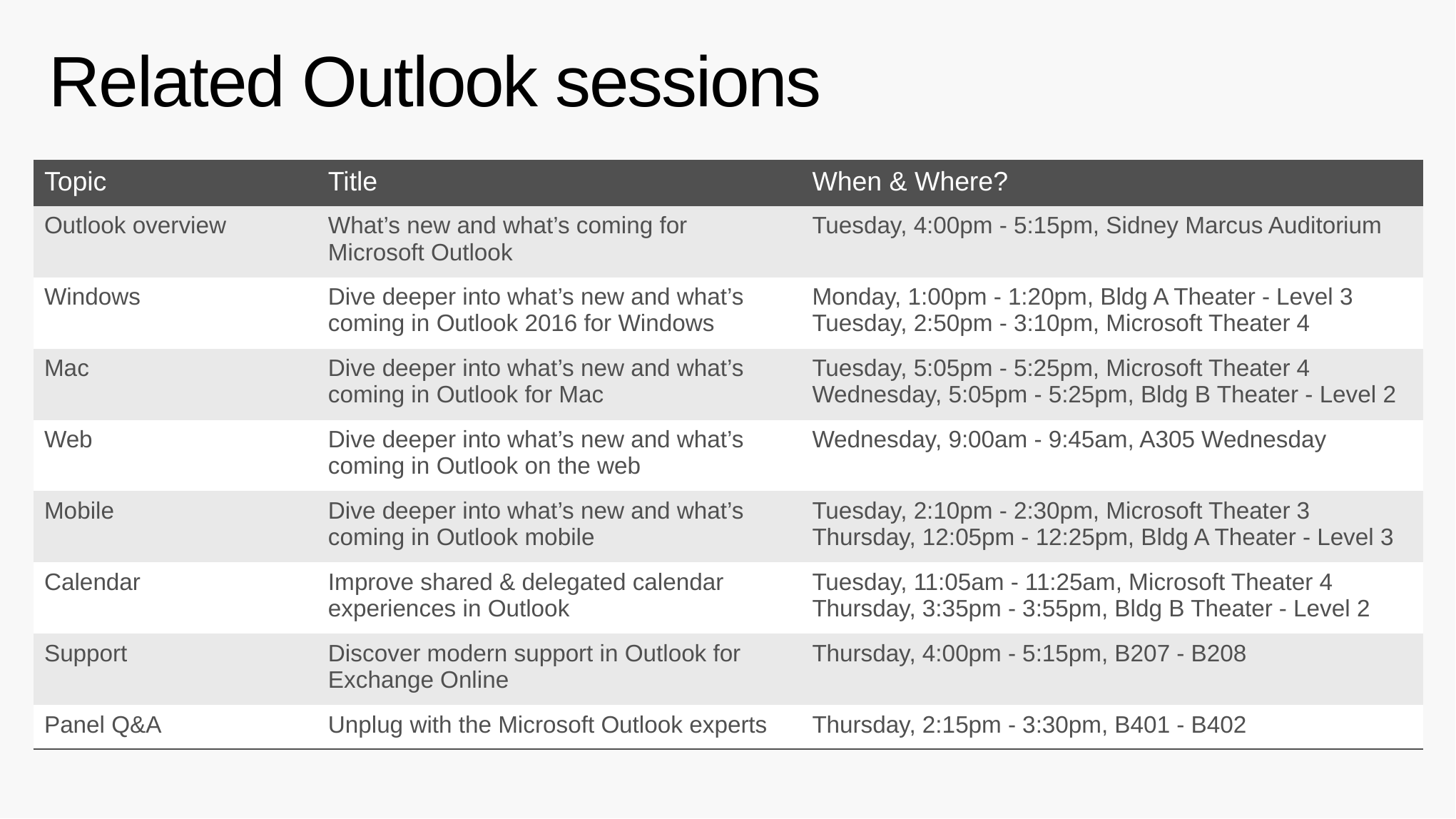

# Related Outlook sessions
| Topic | Title | When & Where? |
| --- | --- | --- |
| Outlook overview | What’s new and what’s coming for Microsoft Outlook | Tuesday, 4:00pm - 5:15pm, Sidney Marcus Auditorium |
| Windows | Dive deeper into what’s new and what’s coming in Outlook 2016 for Windows | Monday, 1:00pm - 1:20pm, Bldg A Theater - Level 3 Tuesday, 2:50pm - 3:10pm, Microsoft Theater 4 |
| Mac | Dive deeper into what’s new and what’s coming in Outlook for Mac | Tuesday, 5:05pm - 5:25pm, Microsoft Theater 4 Wednesday, 5:05pm - 5:25pm, Bldg B Theater - Level 2 |
| Web | Dive deeper into what’s new and what’s coming in Outlook on the web | Wednesday, 9:00am - 9:45am, A305 Wednesday |
| Mobile | Dive deeper into what’s new and what’s coming in Outlook mobile | Tuesday, 2:10pm - 2:30pm, Microsoft Theater 3 Thursday, 12:05pm - 12:25pm, Bldg A Theater - Level 3 |
| Calendar | Improve shared & delegated calendar experiences in Outlook | Tuesday, 11:05am - 11:25am, Microsoft Theater 4 Thursday, 3:35pm - 3:55pm, Bldg B Theater - Level 2 |
| Support | Discover modern support in Outlook for Exchange Online | Thursday, 4:00pm - 5:15pm, B207 - B208 |
| Panel Q&A | Unplug with the Microsoft Outlook experts | Thursday, 2:15pm - 3:30pm, B401 - B402 |